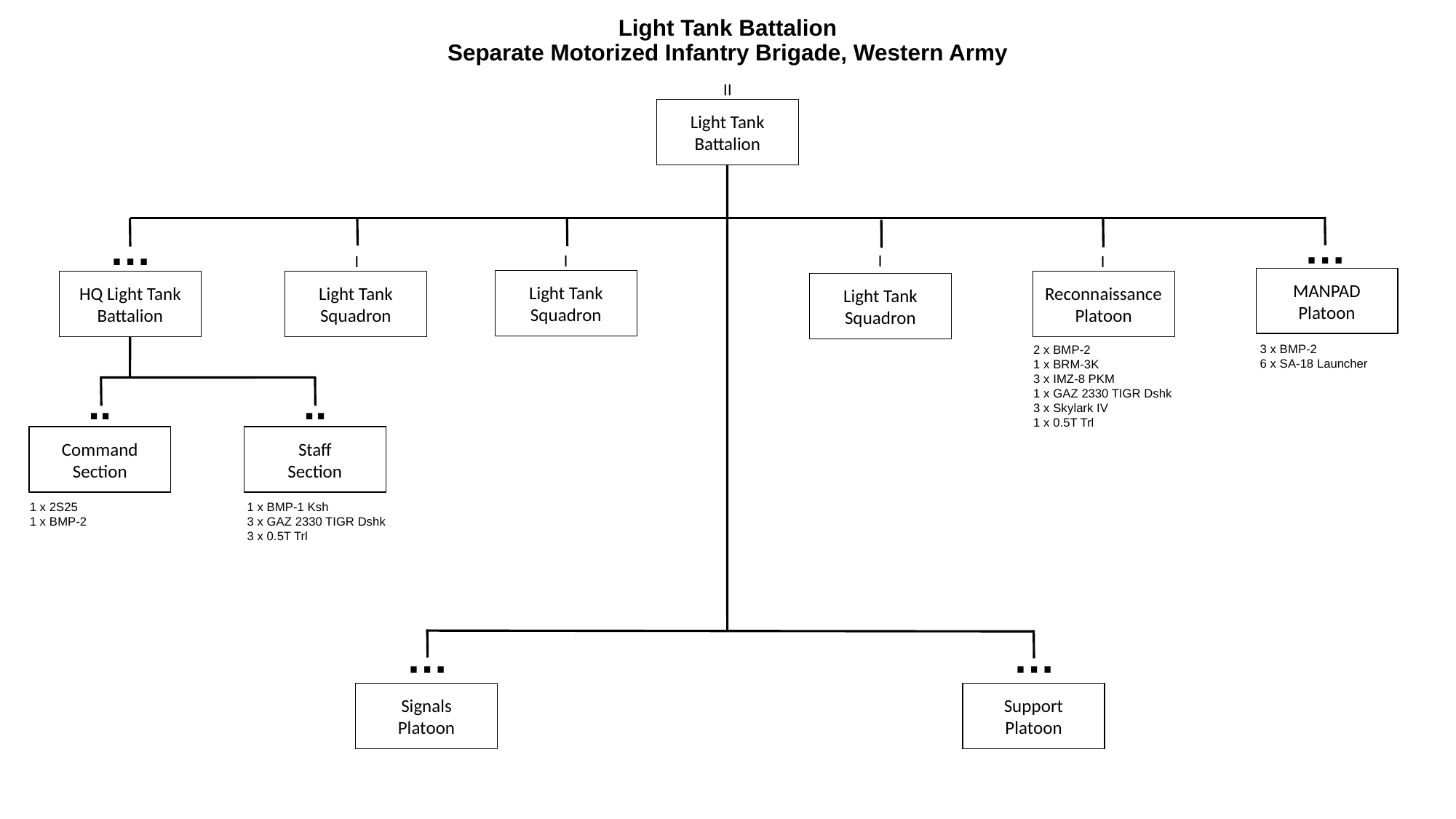

# Light Tank Battalion Separate Motorized Infantry Brigade, Western Army
II
Light Tank Battalion
…
…
I
I
I
I
MANPAD
Platoon
Light Tank
Squadron
Light Tank
Squadron
Reconnaissance Platoon
HQ Light Tank
Battalion
Light Tank
Squadron
3 x BMP-2
6 x SA-18 Launcher
2 x BMP-2
1 x BRM-3K
3 x IMZ-8 PKM
1 x GAZ 2330 TIGR Dshk
3 x Skylark IV
1 x 0.5T Trl
..
..
Command
Section
Staff
Section
1 x 2S25
1 x BMP-2
1 x BMP-1 Ksh
3 x GAZ 2330 TIGR Dshk
3 x 0.5T Trl
…
…
Signals
Platoon
Support
Platoon